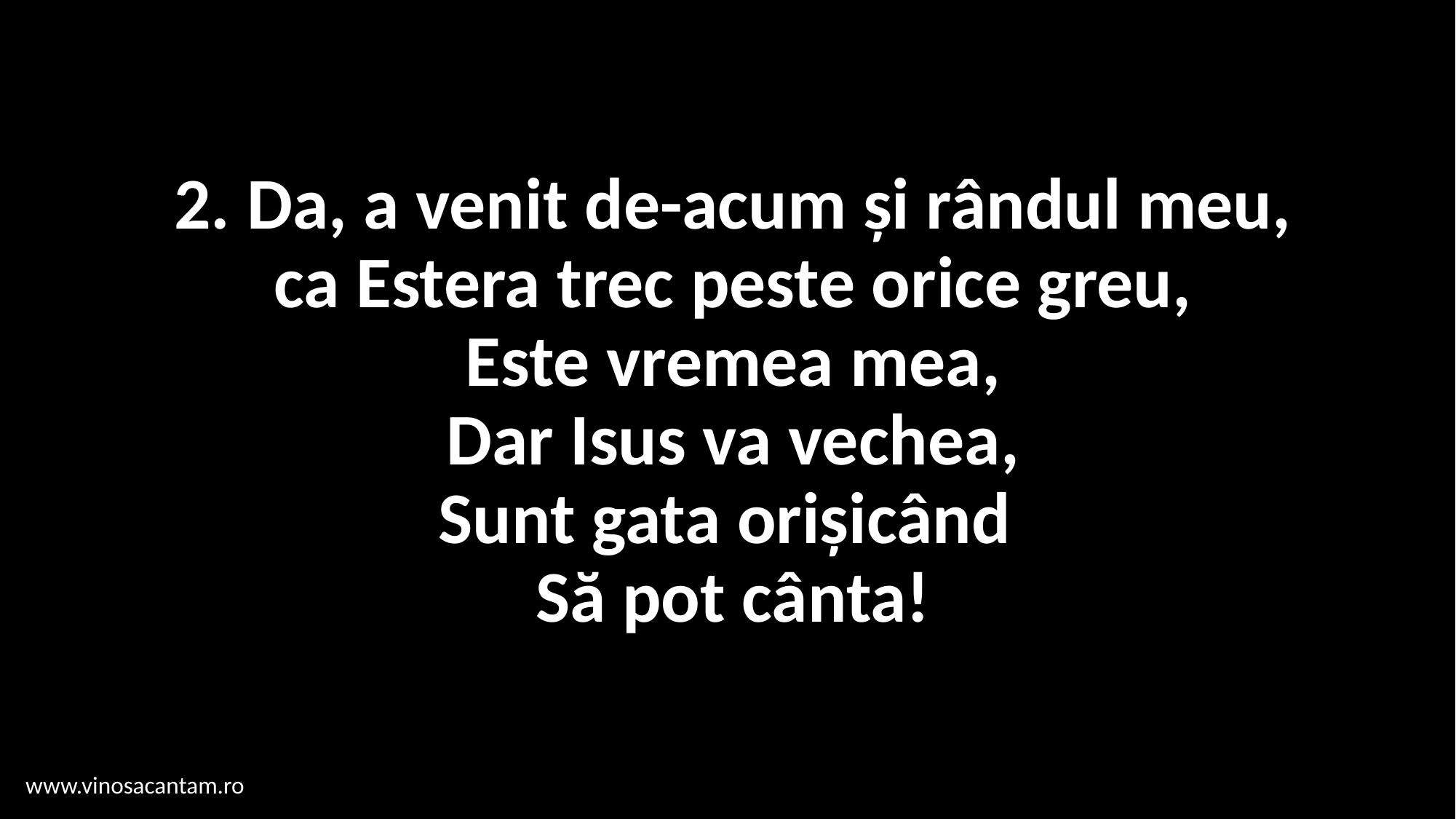

# 2. Da, a venit de-acum și rândul meu, ca Estera trec peste orice greu, Este vremea mea, Dar Isus va vechea, Sunt gata orișicând Să pot cânta!
www.vinosacantam.ro